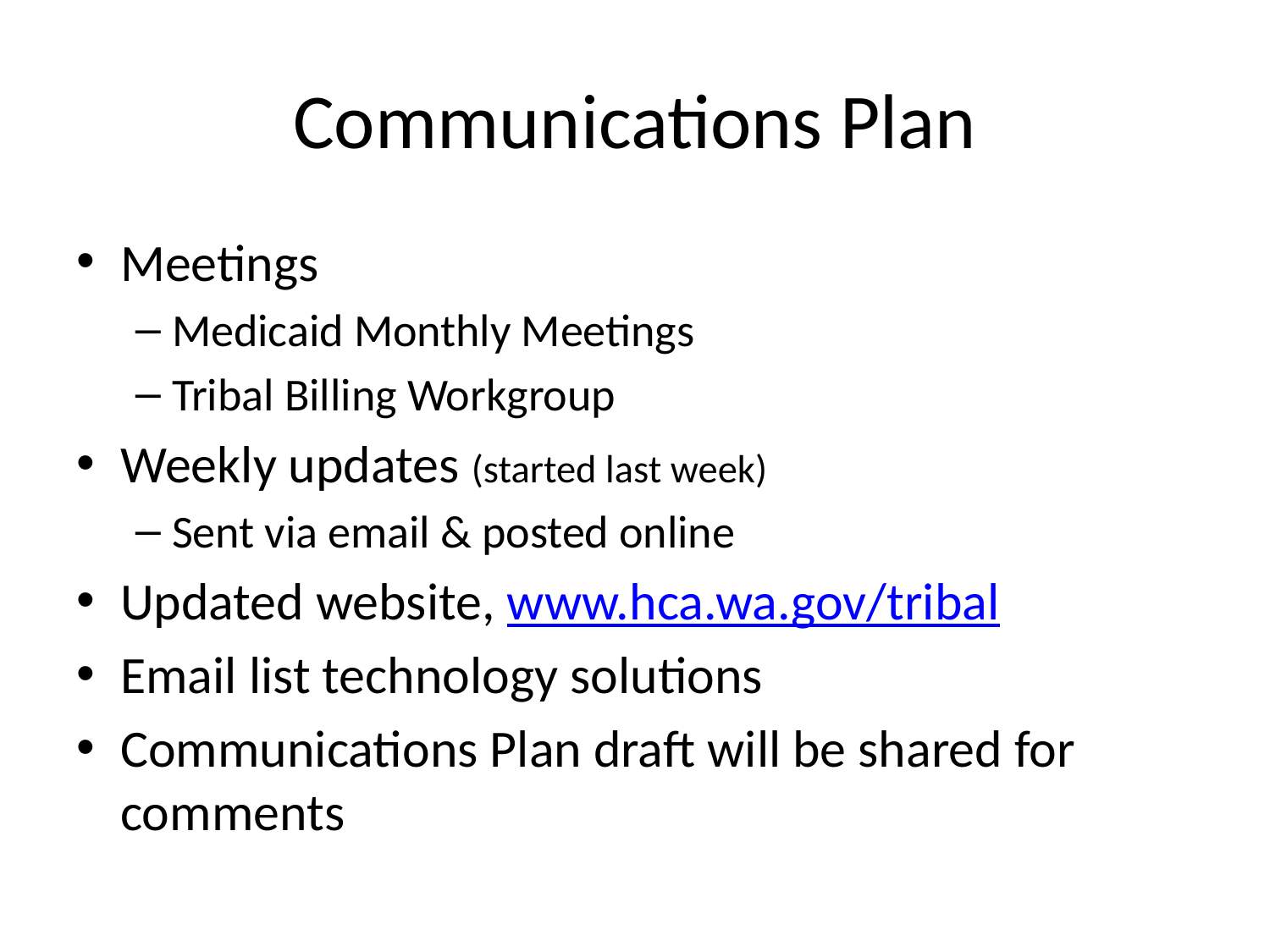

# Communications Plan
Meetings
Medicaid Monthly Meetings
Tribal Billing Workgroup
Weekly updates (started last week)
Sent via email & posted online
Updated website, www.hca.wa.gov/tribal
Email list technology solutions
Communications Plan draft will be shared for comments